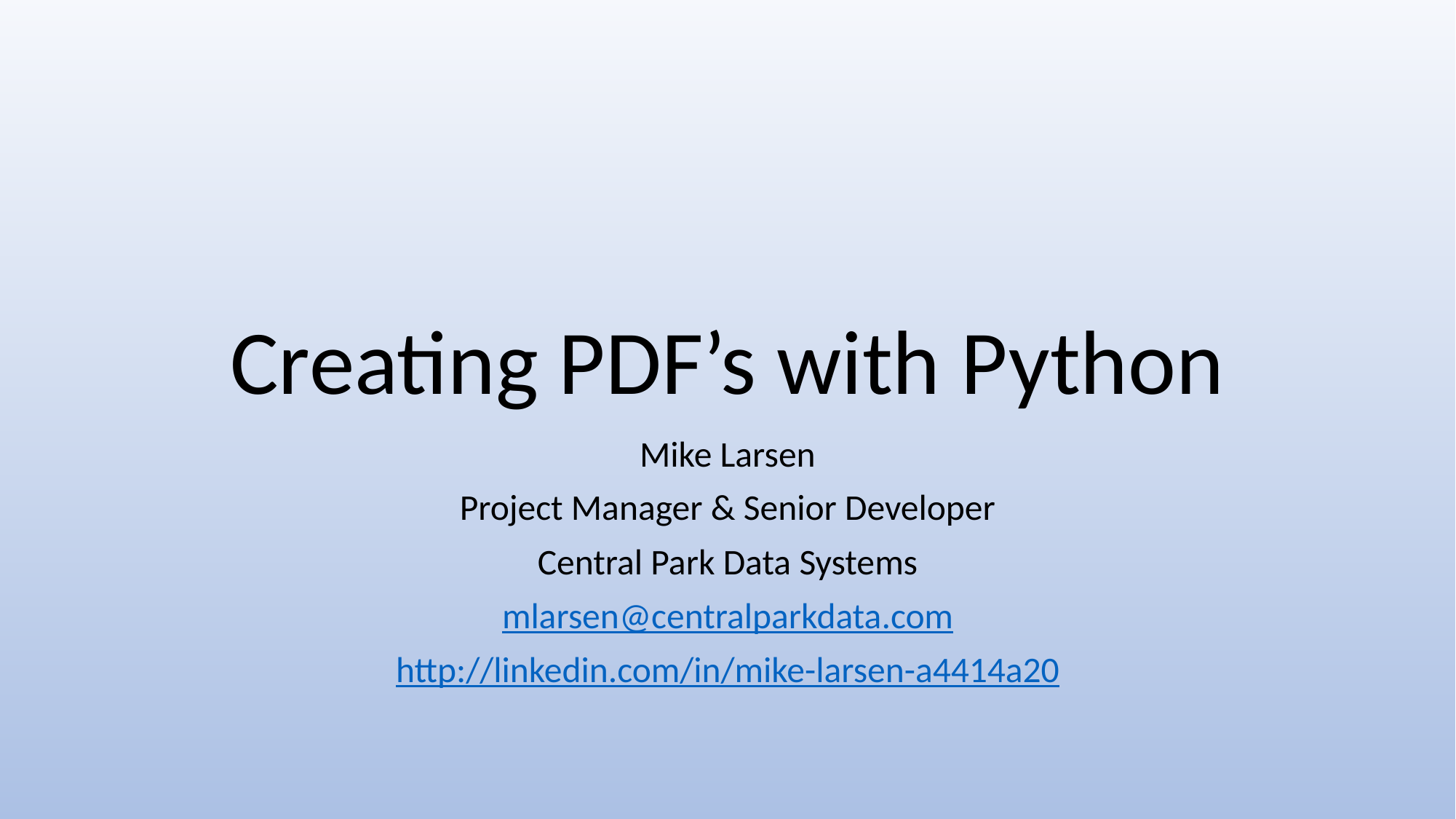

# Creating PDF’s with Python
Mike Larsen
Project Manager & Senior Developer
Central Park Data Systems
mlarsen@centralparkdata.com
http://linkedin.com/in/mike-larsen-a4414a20